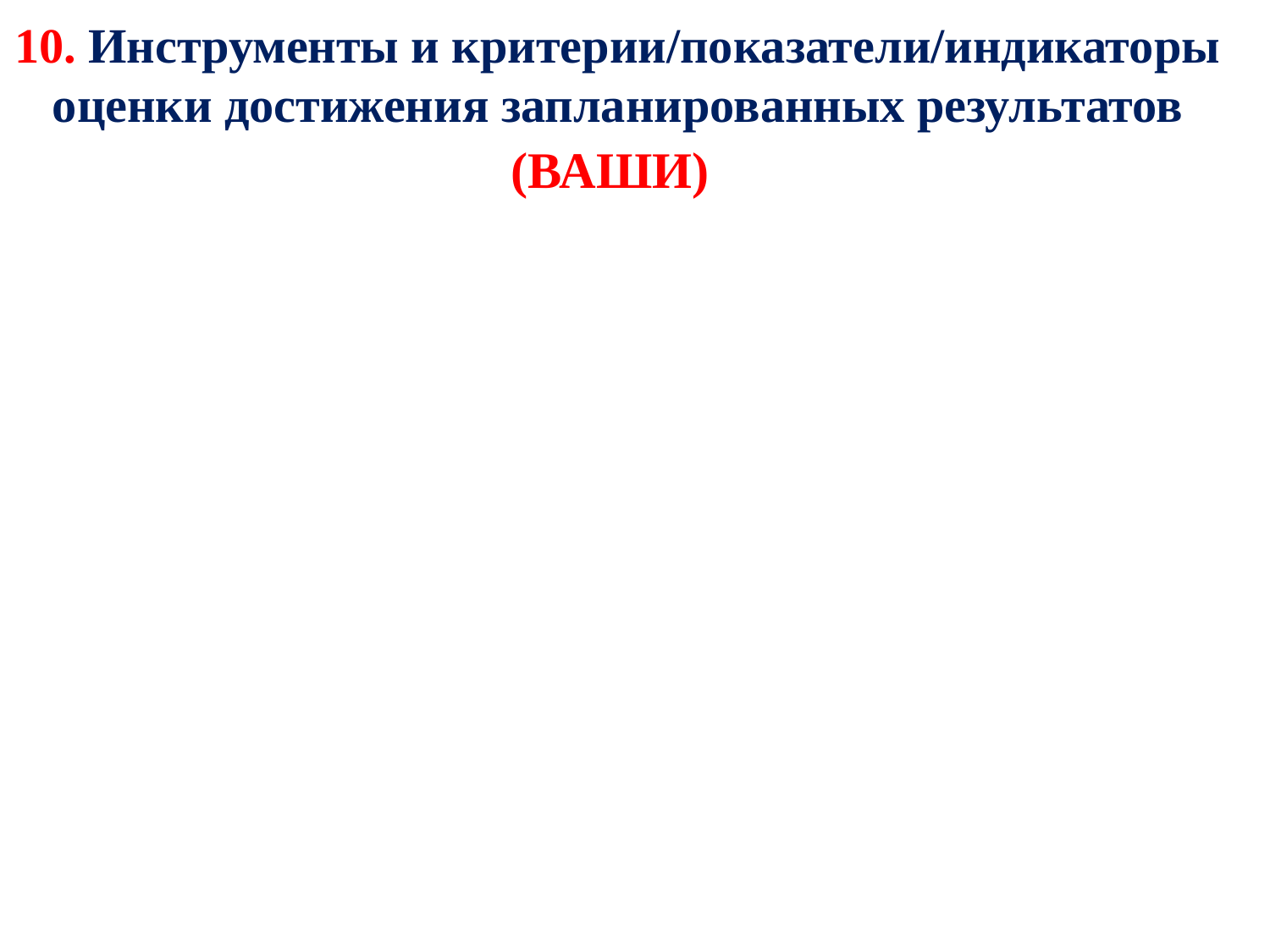

# 10. Инструменты и критерии/показатели/индикаторы оценки достижения запланированных результатов (ВАШИ)